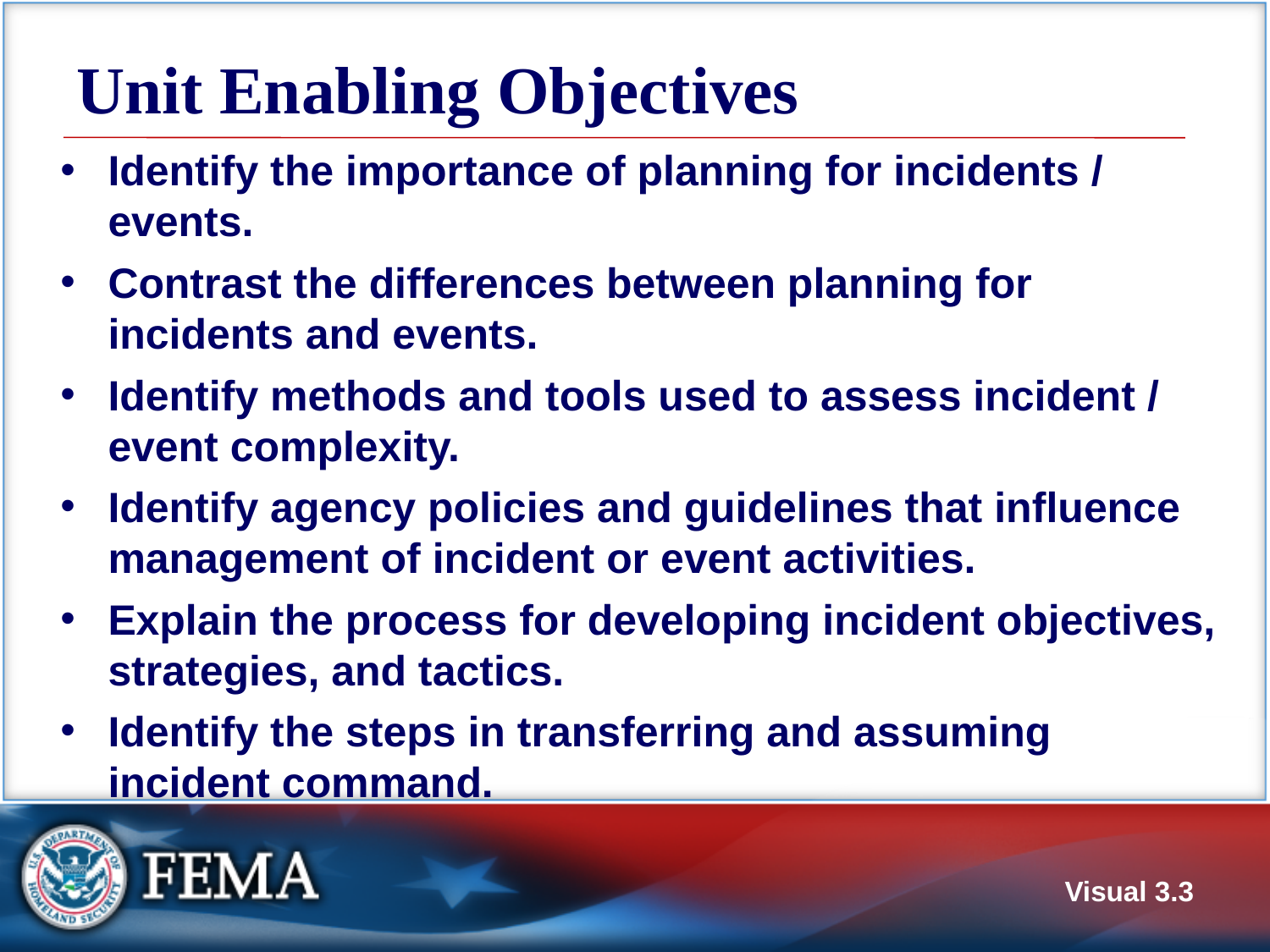

# Unit Enabling Objectives
Identify the importance of planning for incidents / events.
Contrast the differences between planning for incidents and events.
Identify methods and tools used to assess incident / event complexity.
Identify agency policies and guidelines that influence management of incident or event activities.
Explain the process for developing incident objectives, strategies, and tactics.
Identify the steps in transferring and assuming incident command.
Visual 3.3